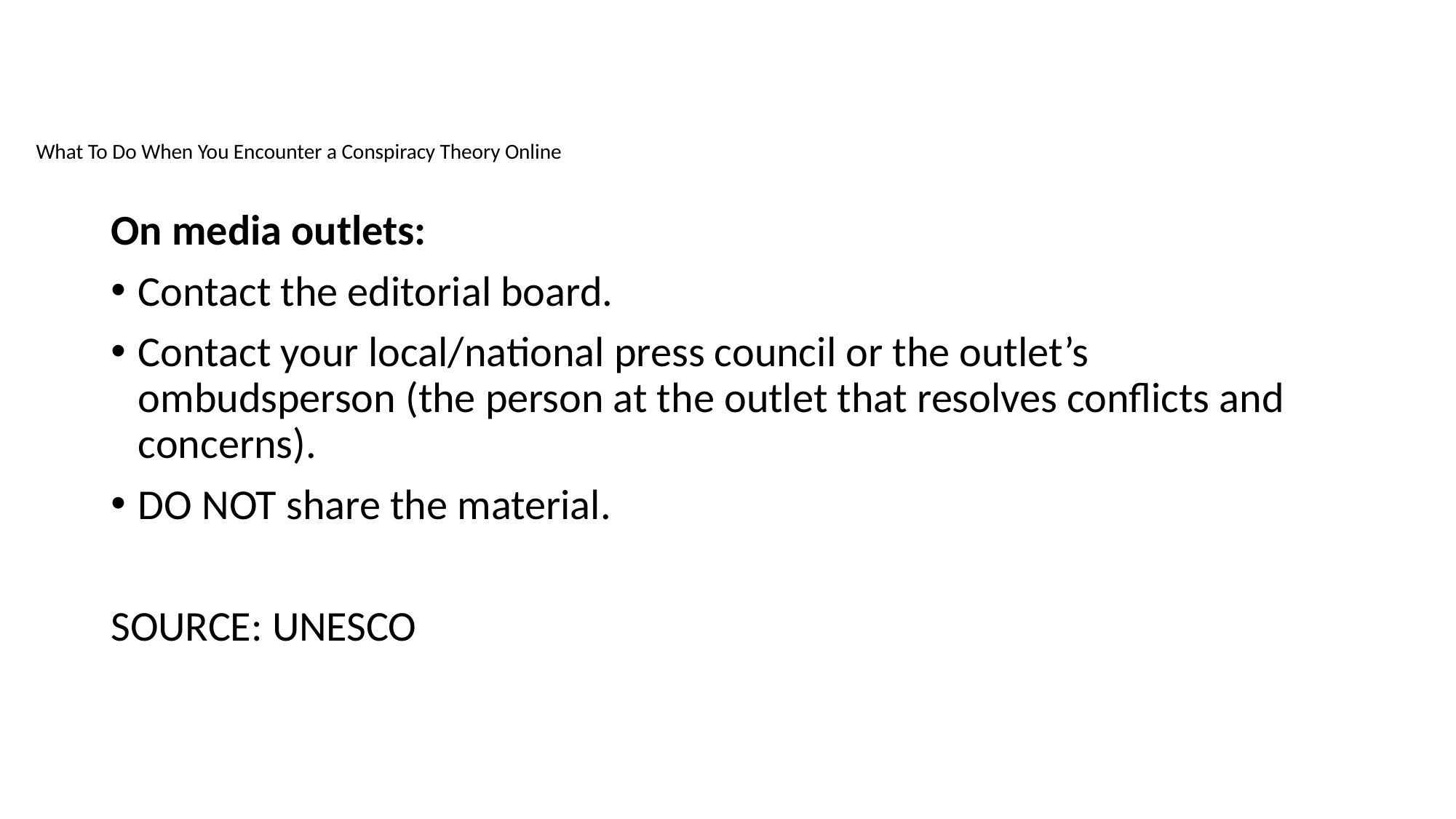

# What To Do When You Encounter a Conspiracy Theory Online
On media outlets:
Contact the editorial board.
Contact your local/national press council or the outlet’s ombudsperson (the person at the outlet that resolves conflicts and concerns).
DO NOT share the material.

SOURCE: UNESCO